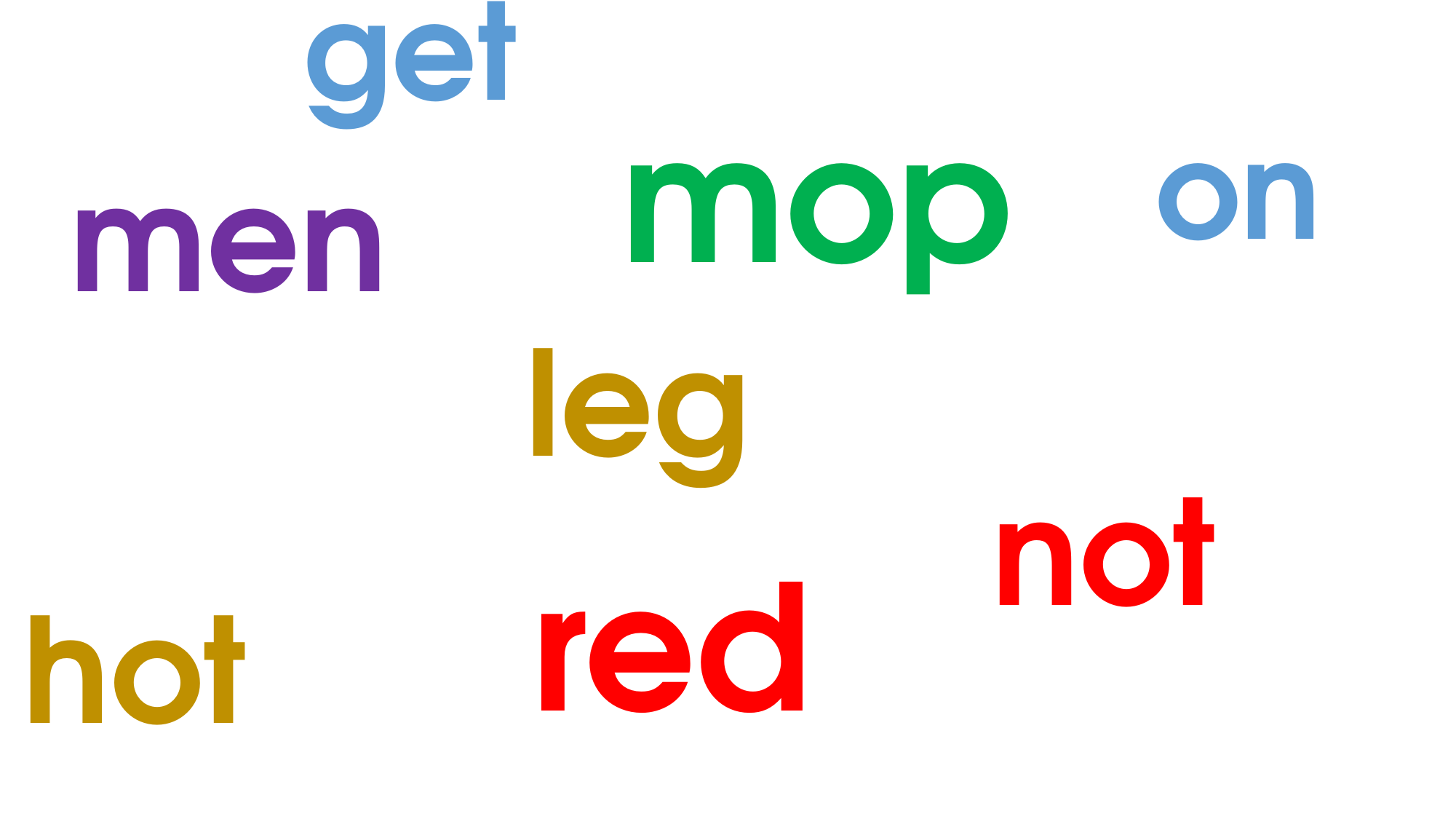

get
mop
on
men
leg
not
red
hot